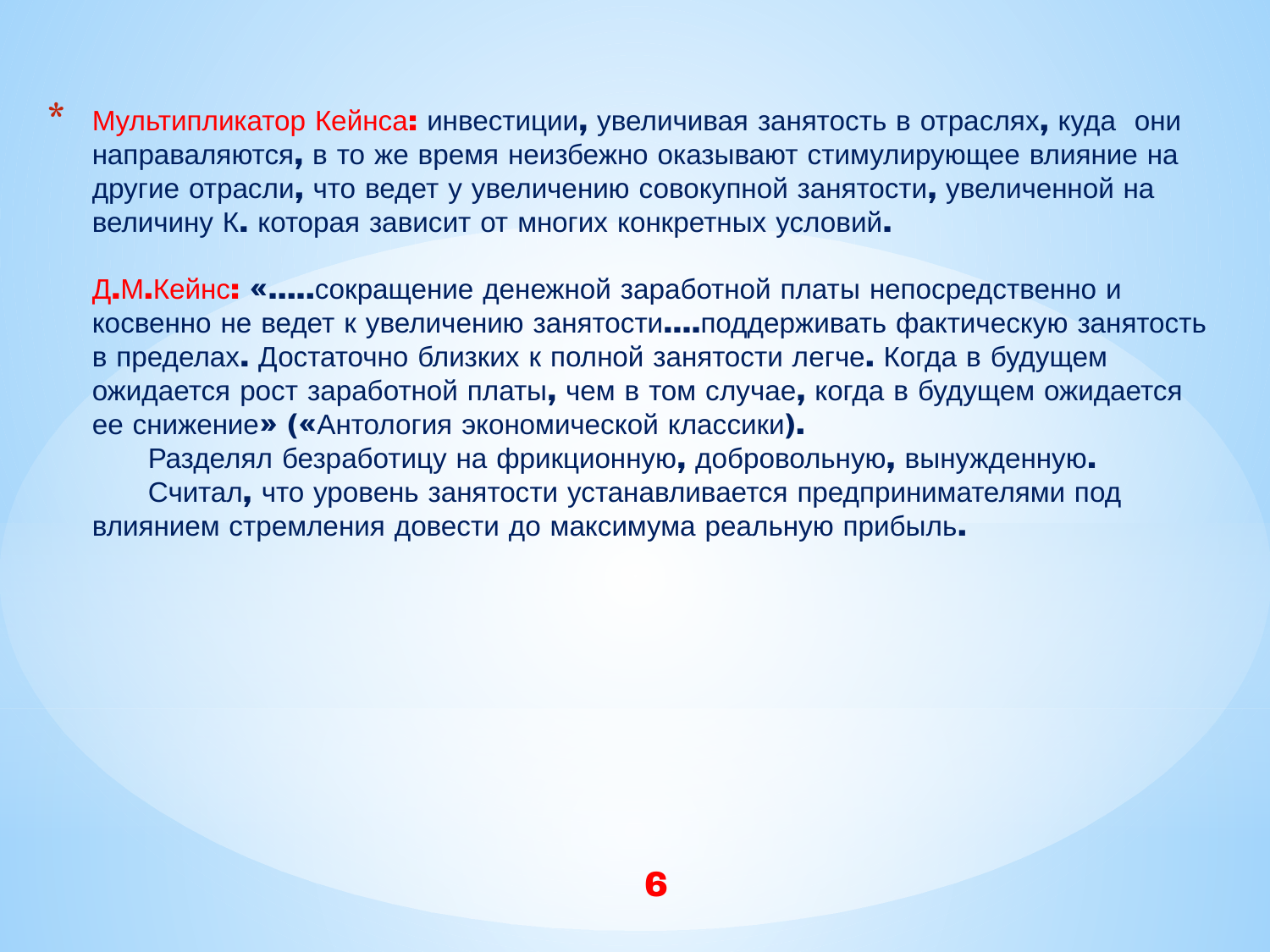

# Мультипликатор Кейнса: инвестиции, увеличивая занятость в отраслях, куда  они направаляются, в то же время неизбежно оказывают стимулирующее влияние на другие отрасли, что ведет у увеличению совокупной занятости, увеличенной на величину К. которая зависит от многих конкретных условий. Д.М.Кейнс: «…..сокращение денежной заработной платы непосредственно и косвенно не ведет к увеличению занятости….поддерживать фактическую занятость в пределах. Достаточно близких к полной занятости легче. Когда в будущем ожидается рост заработной платы, чем в том случае, когда в будущем ожидается ее снижение» («Антология экономической классики). Разделял безработицу на фрикционную, добровольную, вынужденную. Считал, что уровень занятости устанавливается предпринимателями под влиянием стремления довести до максимума реальную прибыль.

6